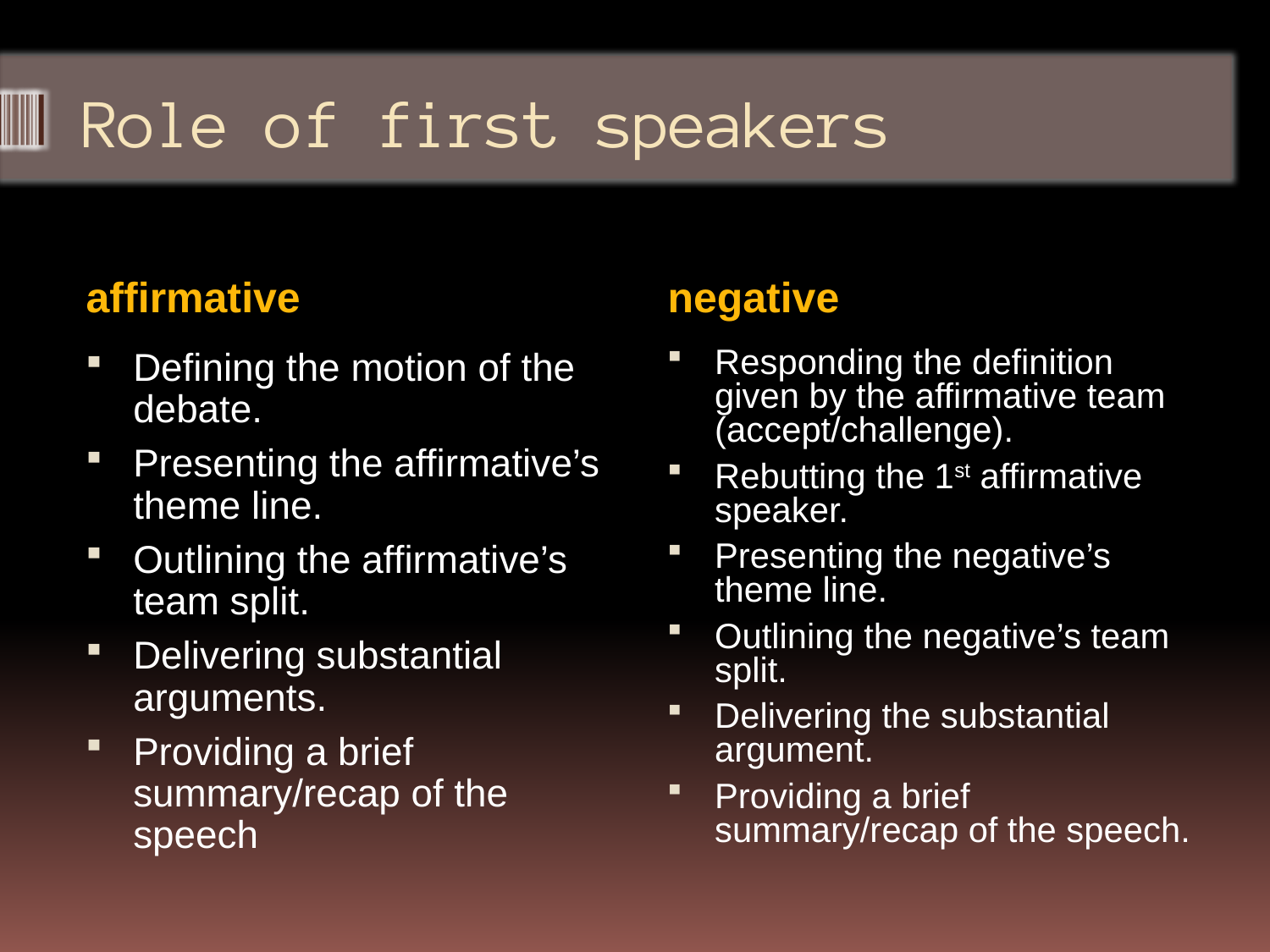

# Role of first speakers
affirmative
negative
Defining the motion of the debate.
Presenting the affirmative’s theme line.
Outlining the affirmative’s team split.
Delivering substantial arguments.
Providing a brief summary/recap of the speech

Responding the definition given by the affirmative team (accept/challenge).
Rebutting the 1st affirmative speaker.
Presenting the negative’s theme line.
Outlining the negative’s team split.
Delivering the substantial argument.
Providing a brief summary/recap of the speech.